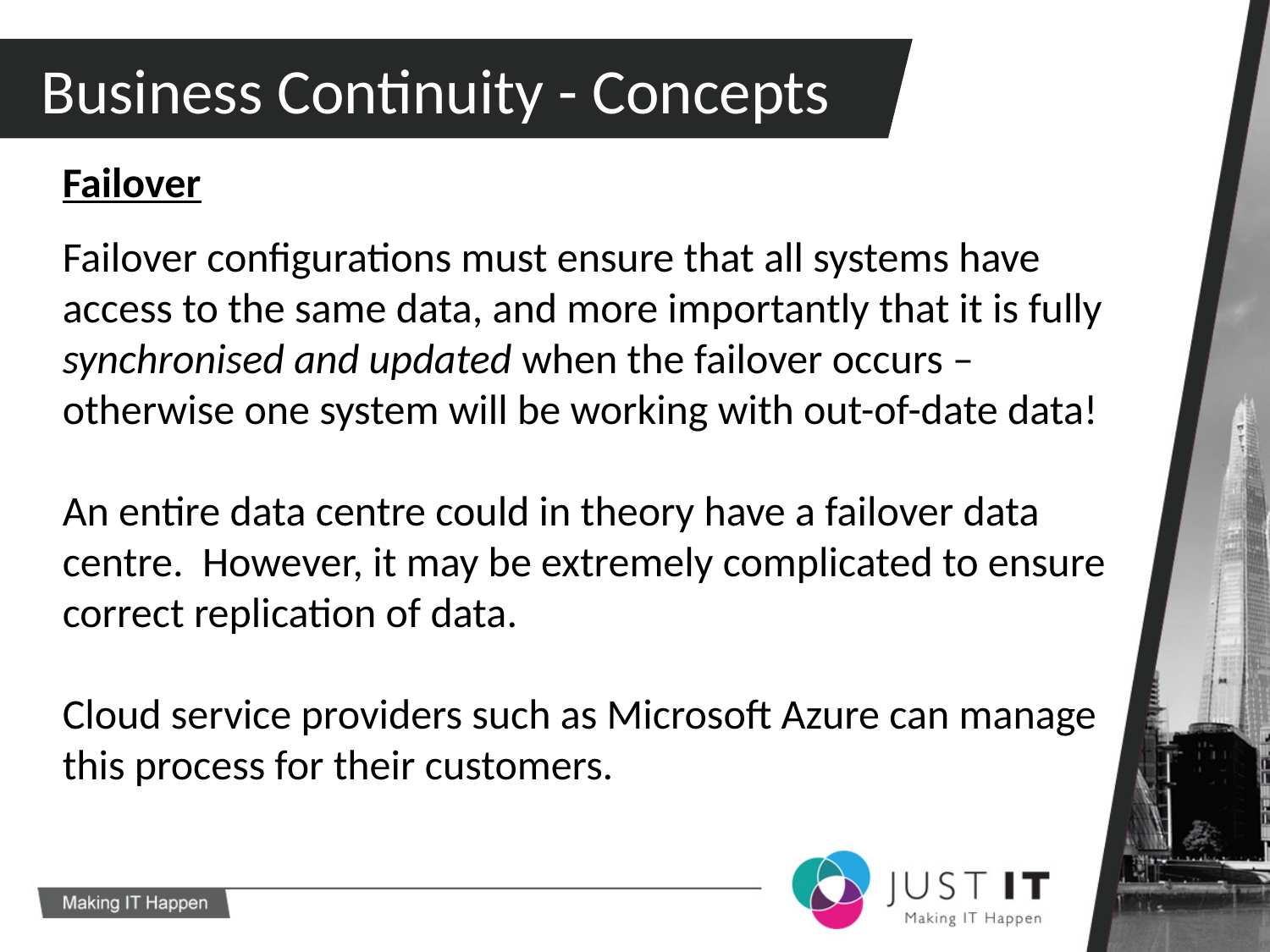

Business Continuity - Concepts
Failover
Failover configurations must ensure that all systems have access to the same data, and more importantly that it is fully synchronised and updated when the failover occurs – otherwise one system will be working with out-of-date data!

An entire data centre could in theory have a failover data centre.  However, it may be extremely complicated to ensure correct replication of data.

Cloud service providers such as Microsoft Azure can manage this process for their customers.